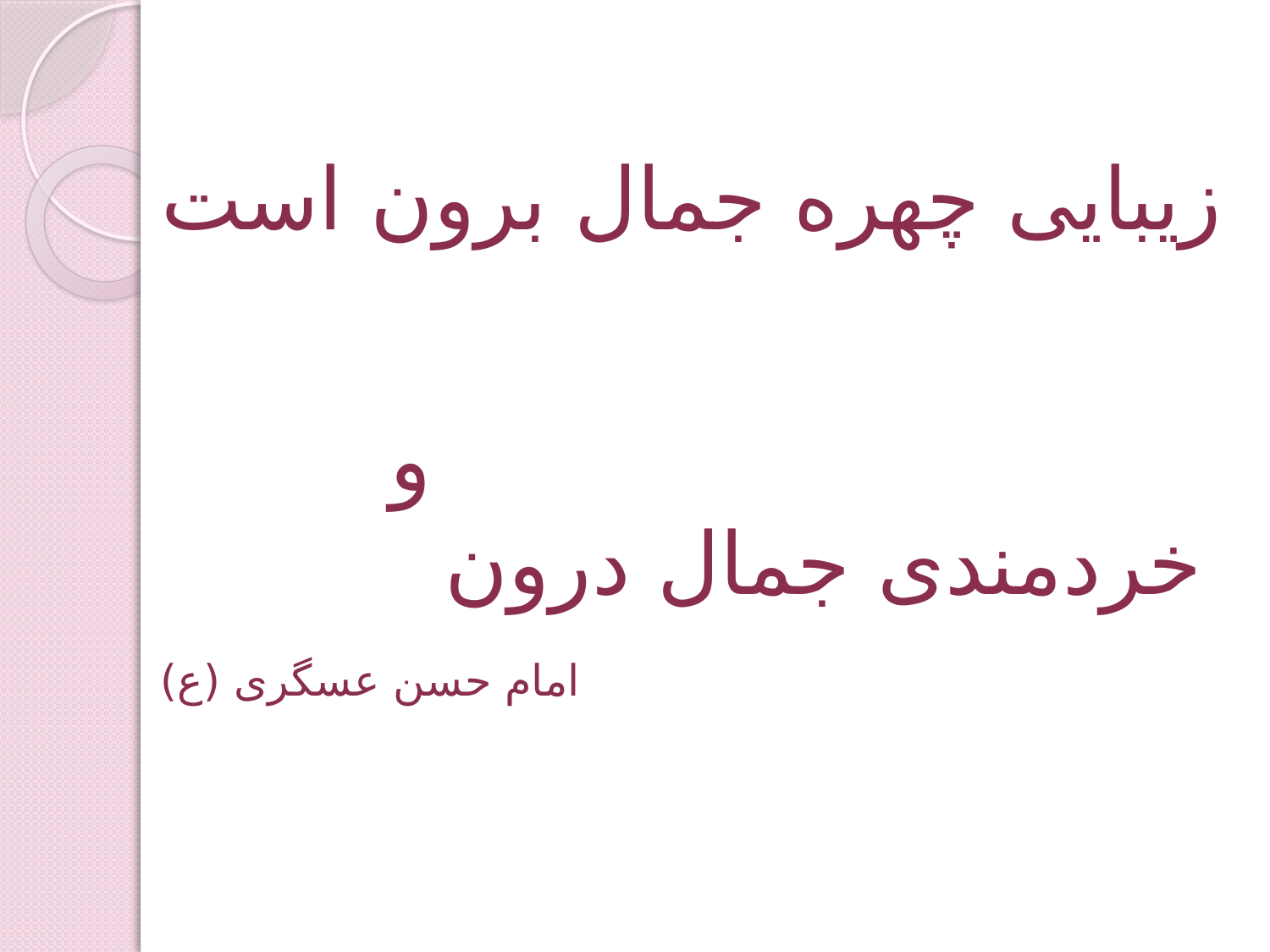

زیبایی چهره جمال برون است

                                                                   و خردمندی جمال درون

امام حسن عسگری (ع)